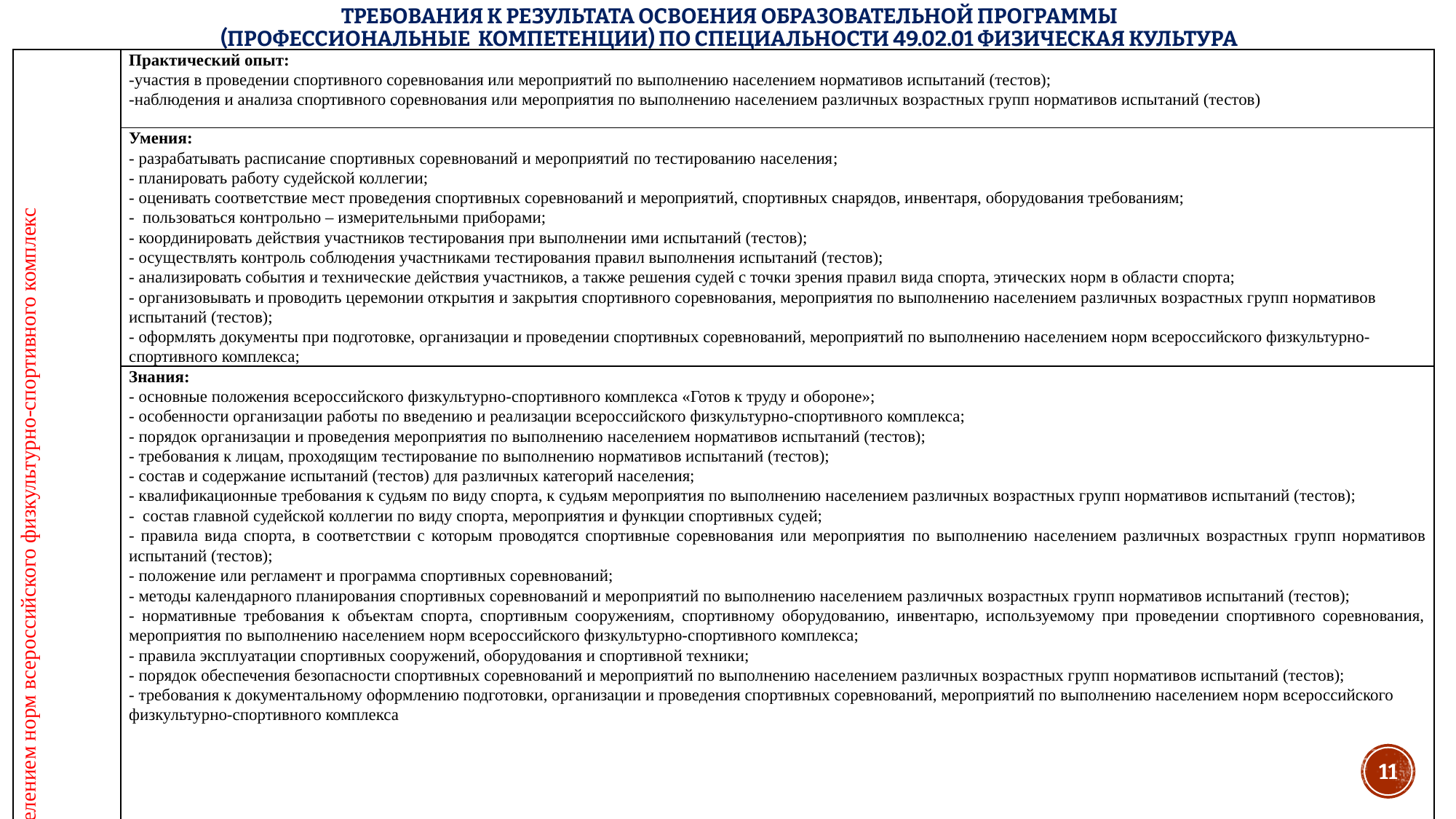

# Требования к результата освоения образовательной программы (профессиональные  компетенции) по специальности 49.02.01 Физическая культура
| ПК 4.8. Организовывать спортивные соревнования и мероприятия по выполнению населением норм всероссийского физкультурно-спортивного комплекс | Практический опыт: -участия в проведении спортивного соревнования или мероприятий по выполнению населением нормативов испытаний (тестов); -наблюдения и анализа спортивного соревнования или мероприятия по выполнению населением различных возрастных групп нормативов испытаний (тестов) |
| --- | --- |
|  | Умения: - разрабатывать расписание спортивных соревнований и мероприятий по тестированию населения; - планировать работу судейской коллегии; - оценивать соответствие мест проведения спортивных соревнований и мероприятий, спортивных снарядов, инвентаря, оборудования требованиям; - пользоваться контрольно – измерительными приборами; - координировать действия участников тестирования при выполнении ими испытаний (тестов); - осуществлять контроль соблюдения участниками тестирования правил выполнения испытаний (тестов); - анализировать события и технические действия участников, а также решения судей с точки зрения правил вида спорта, этических норм в области спорта; - организовывать и проводить церемонии открытия и закрытия спортивного соревнования, мероприятия по выполнению населением различных возрастных групп нормативов испытаний (тестов); - оформлять документы при подготовке, организации и проведении спортивных соревнований, мероприятий по выполнению населением норм всероссийского физкультурно-спортивного комплекса; |
|  | Знания: - основные положения всероссийского физкультурно-спортивного комплекса «Готов к труду и обороне»; - особенности организации работы по введению и реализации всероссийского физкультурно-спортивного комплекса; - порядок организации и проведения мероприятия по выполнению населением нормативов испытаний (тестов); - требования к лицам, проходящим тестирование по выполнению нормативов испытаний (тестов); - состав и содержание испытаний (тестов) для различных категорий населения; - квалификационные требования к судьям по виду спорта, к судьям мероприятия по выполнению населением различных возрастных групп нормативов испытаний (тестов); - состав главной судейской коллегии по виду спорта, мероприятия и функции спортивных судей; - правила вида спорта, в соответствии с которым проводятся спортивные соревнования или мероприятия по выполнению населением различных возрастных групп нормативов испытаний (тестов); - положение или регламент и программа спортивных соревнований; - методы календарного планирования спортивных соревнований и мероприятий по выполнению населением различных возрастных групп нормативов испытаний (тестов); - нормативные требования к объектам спорта, спортивным сооружениям, спортивному оборудованию, инвентарю, используемому при проведении спортивного соревнования, мероприятия по выполнению населением норм всероссийского физкультурно-спортивного комплекса; - правила эксплуатации спортивных сооружений, оборудования и спортивной техники; - порядок обеспечения безопасности спортивных соревнований и мероприятий по выполнению населением различных возрастных групп нормативов испытаний (тестов); - требования к документальному оформлению подготовки, организации и проведения спортивных соревнований, мероприятий по выполнению населением норм всероссийского физкультурно-спортивного комплекса |
11